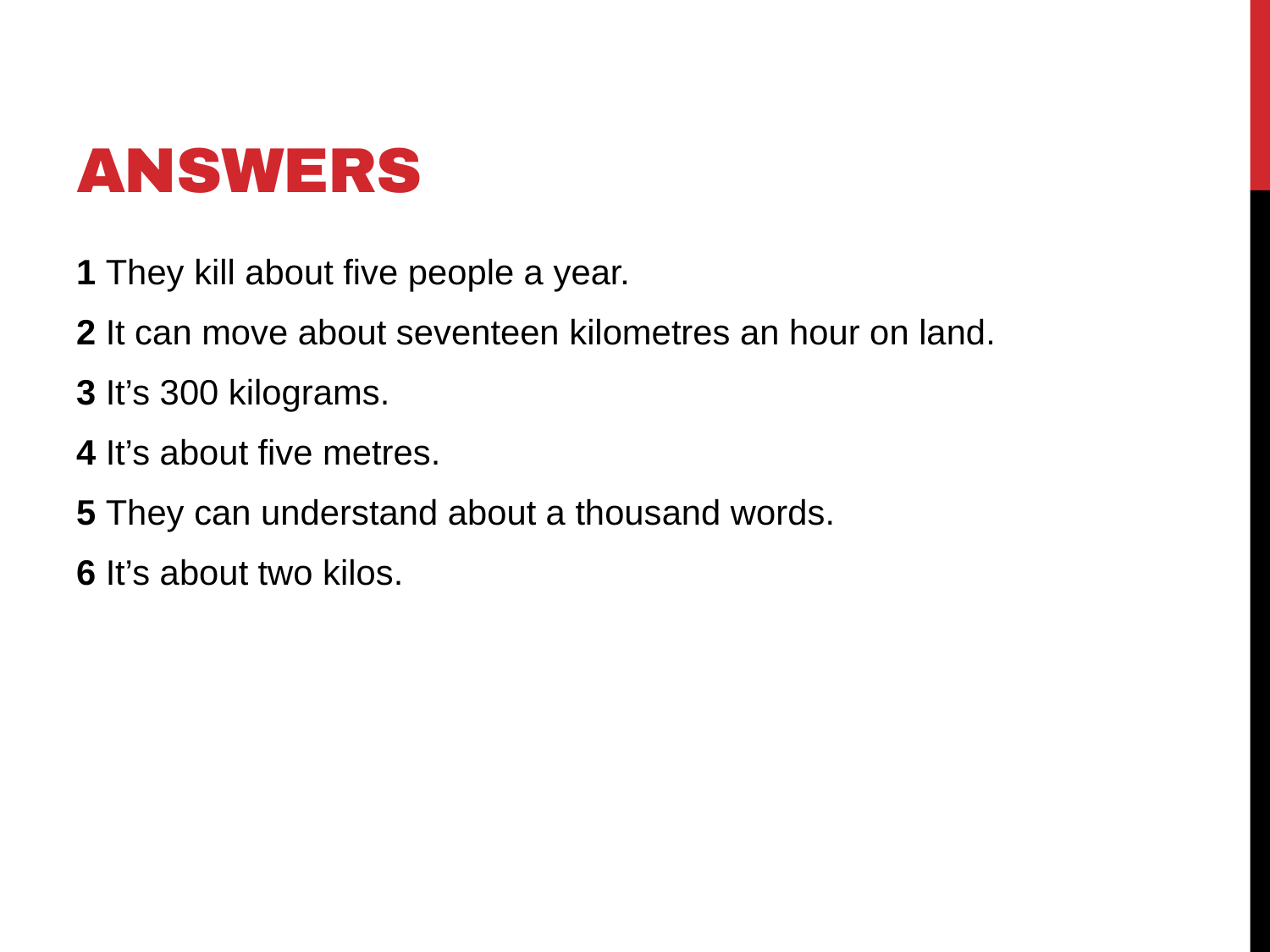

# answers
1 They kill about five people a year.
2 It can move about seventeen kilometres an hour on land.
3 It’s 300 kilograms.
4 It’s about five metres.
5 They can understand about a thousand words.
6 It’s about two kilos.